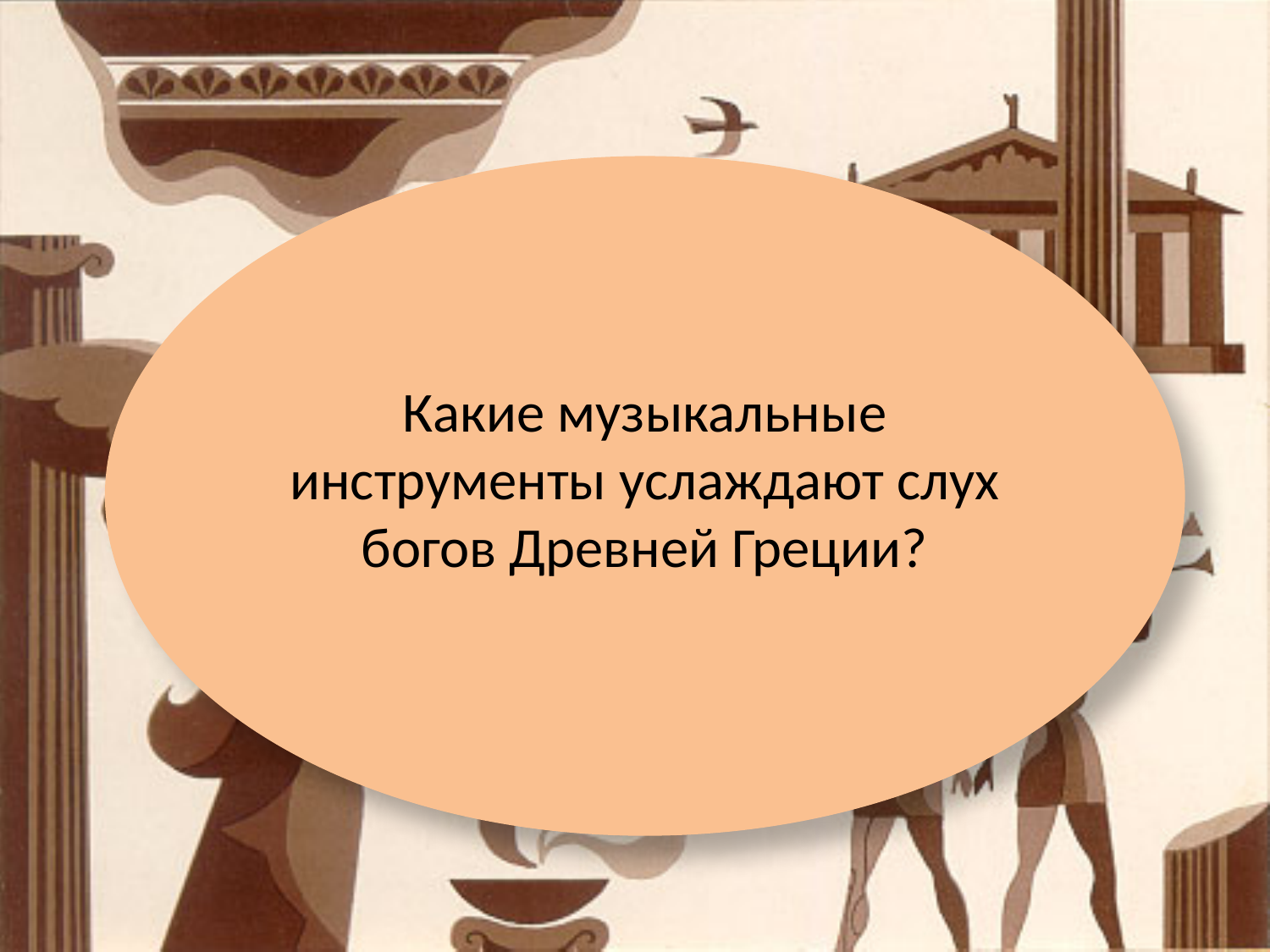

Какие музыкальные инструменты услаждают слух богов Древней Греции?